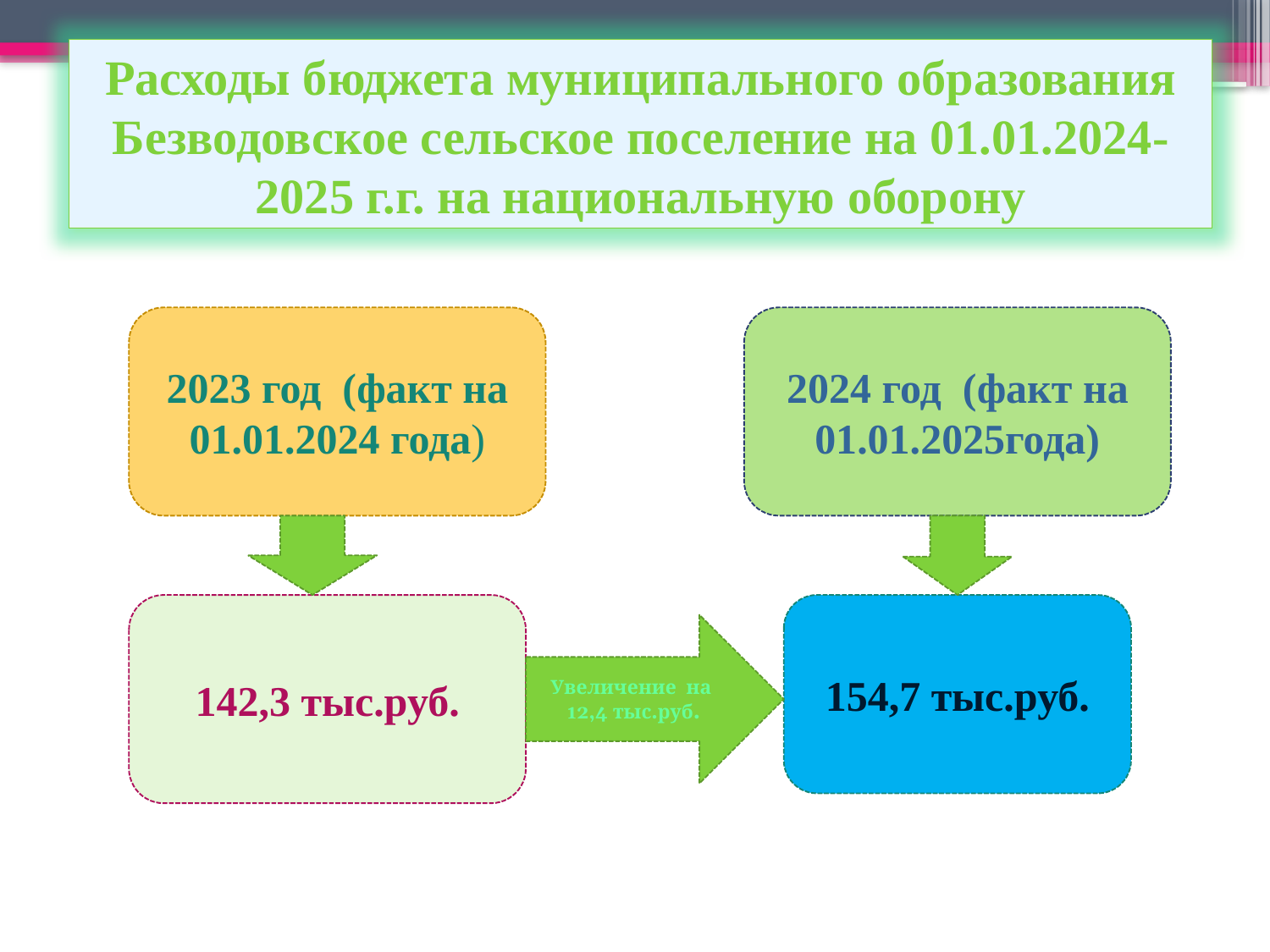

Расходы бюджета муниципального образования Безводовское сельское поселение на 01.01.2024-2025 г.г. на национальную оборону
2023 год  (факт на 01.01.2024 года)
2024 год  (факт на 01.01.2025года)

142,3 тыс.руб.
154,7 тыс.руб.
Увеличение  на  12,4 тыс.руб.